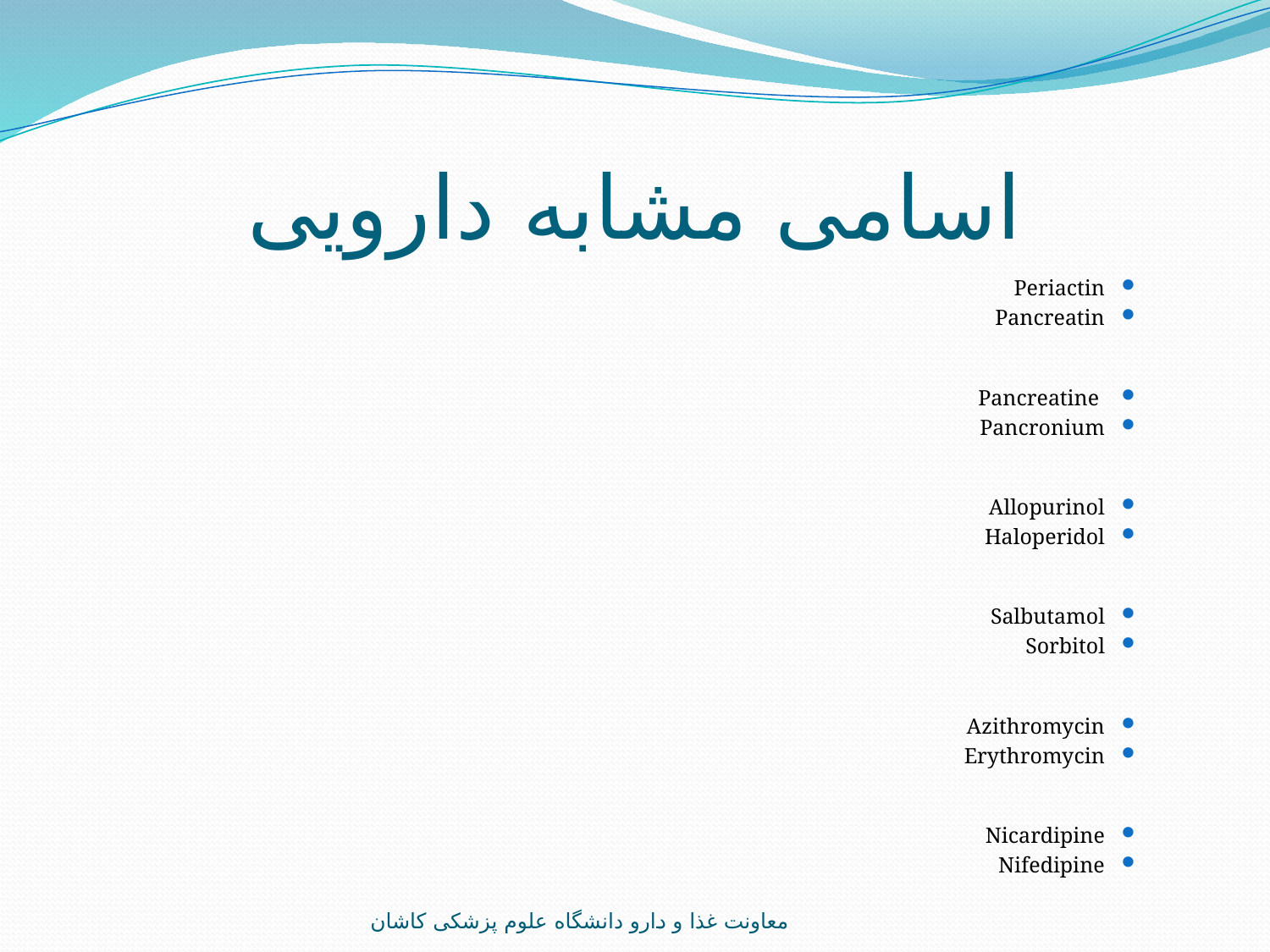

# اسامی مشابه دارویی
Periactin
Pancreatin

 Pancreatine
Pancronium

Allopurinol
Haloperidol

Salbutamol
Sorbitol

Azithromycin
Erythromycin

Nicardipine
Nifedipine

Aciphex
 Aricept

Lasix
Losar

Alprazolam
ََAlprostadil

Buspiron
Bupropion

Dopamine
Dobutamine

Bcomplex
Baclofen

Chloramphenicol
Chlorpheniramine

Hydrocortison
Hydroxyzine
Hydralazin
Hydrocodone

Methocarbamol
Metoclopramide

Digestive
Digoxine

معاونت غذا و دارو دانشگاه علوم پزشکی کاشان